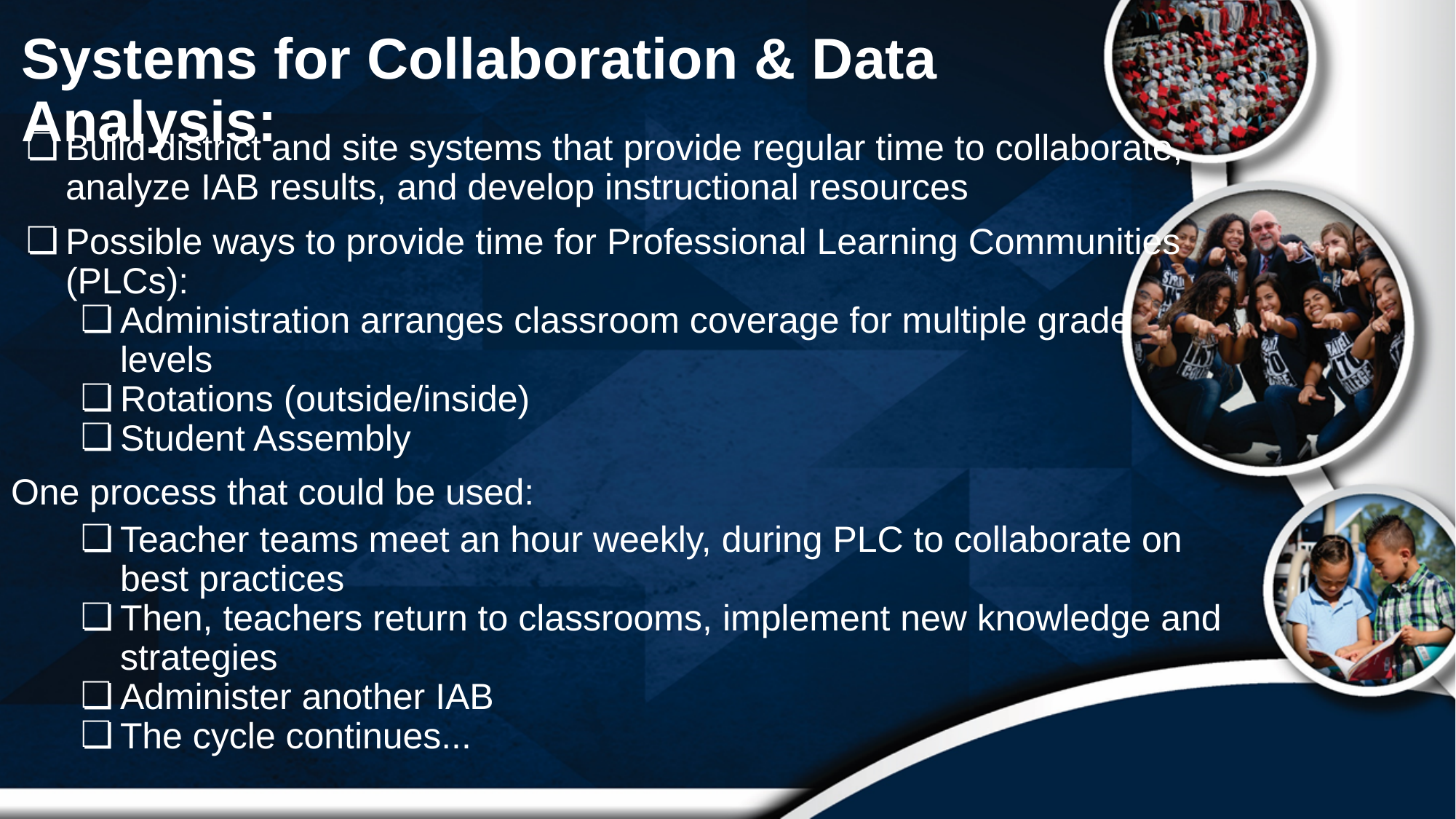

# Systems for Collaboration & Data Analysis:
Build district and site systems that provide regular time to collaborate, analyze IAB results, and develop instructional resources
Possible ways to provide time for Professional Learning Communities (PLCs):
Administration arranges classroom coverage for multiple grade levels
Rotations (outside/inside)
Student Assembly
One process that could be used:
Teacher teams meet an hour weekly, during PLC to collaborate on best practices
Then, teachers return to classrooms, implement new knowledge and strategies
Administer another IAB
The cycle continues...